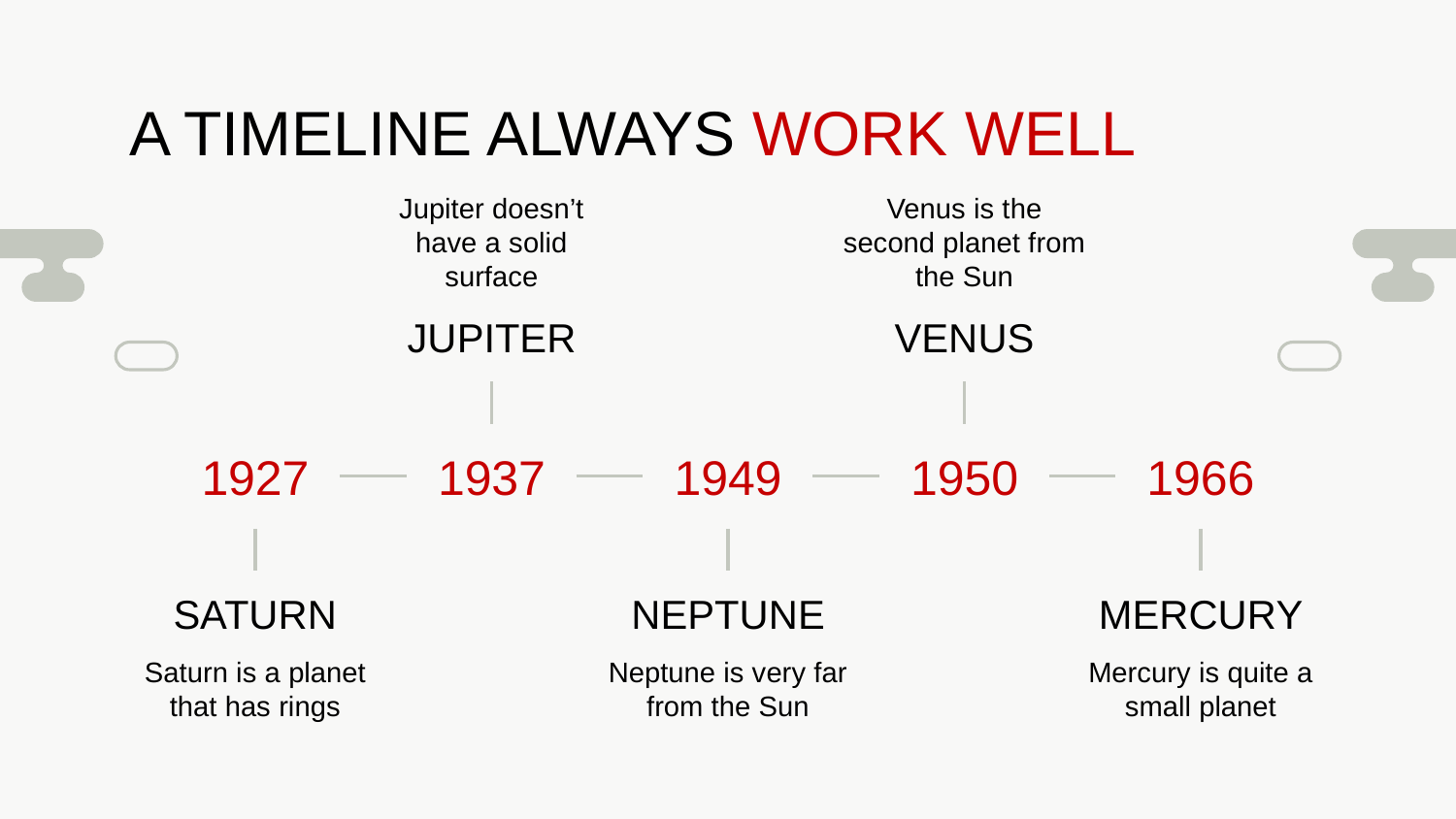

# A TIMELINE ALWAYS WORK WELL
Jupiter doesn’t have a solid surface
Venus is the second planet from the Sun
JUPITER
VENUS

1927
1937
1949
1950
1966
SATURN
NEPTUNE
MERCURY
Saturn is a planet that has rings
Neptune is very far from the Sun
Mercury is quite a small planet